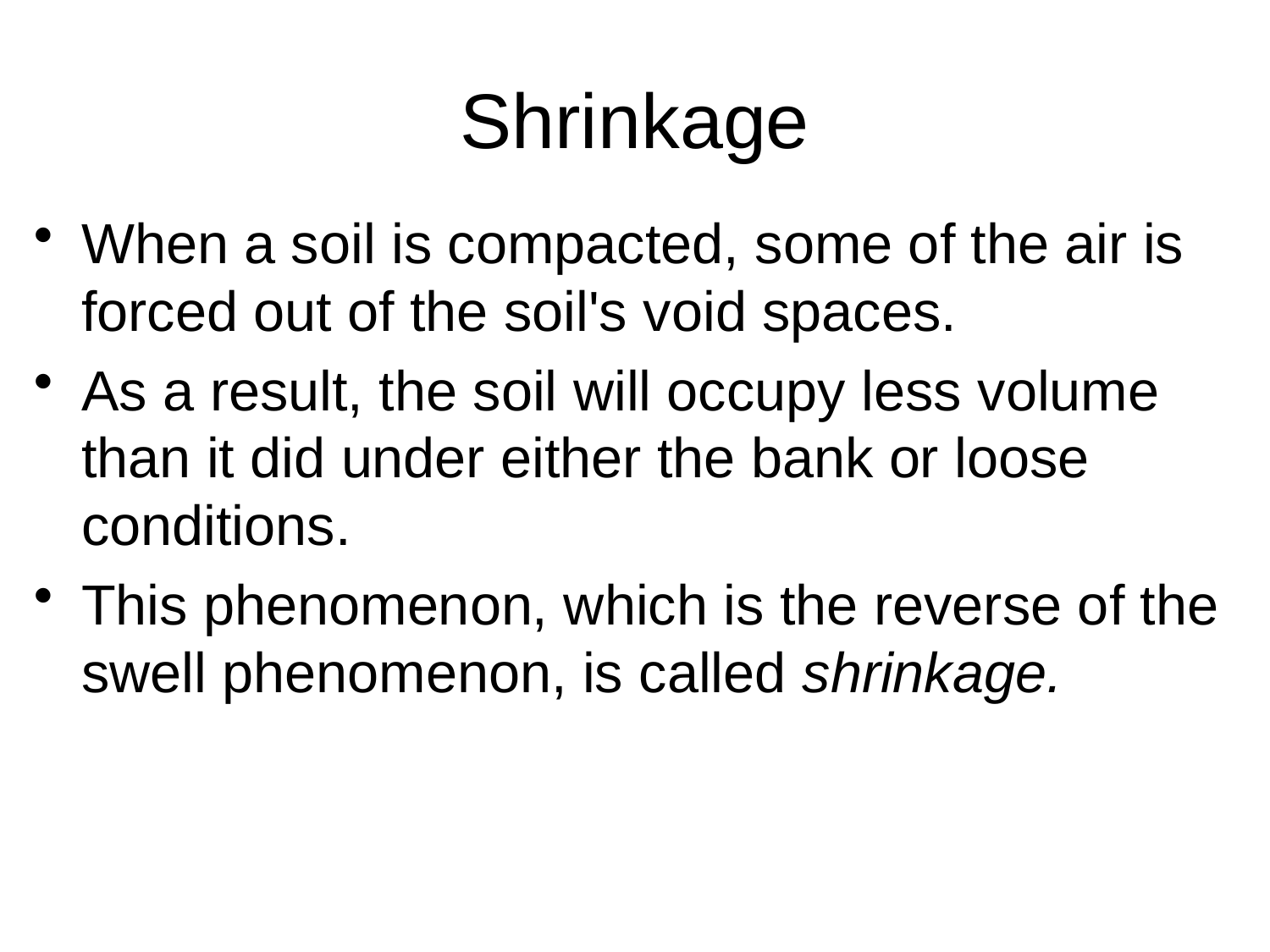

# Shrinkage
When a soil is compacted, some of the air is forced out of the soil's void spaces.
As a result, the soil will occupy less volume than it did under either the bank or loose conditions.
This phenomenon, which is the reverse of the swell phenomenon, is called shrinkage.